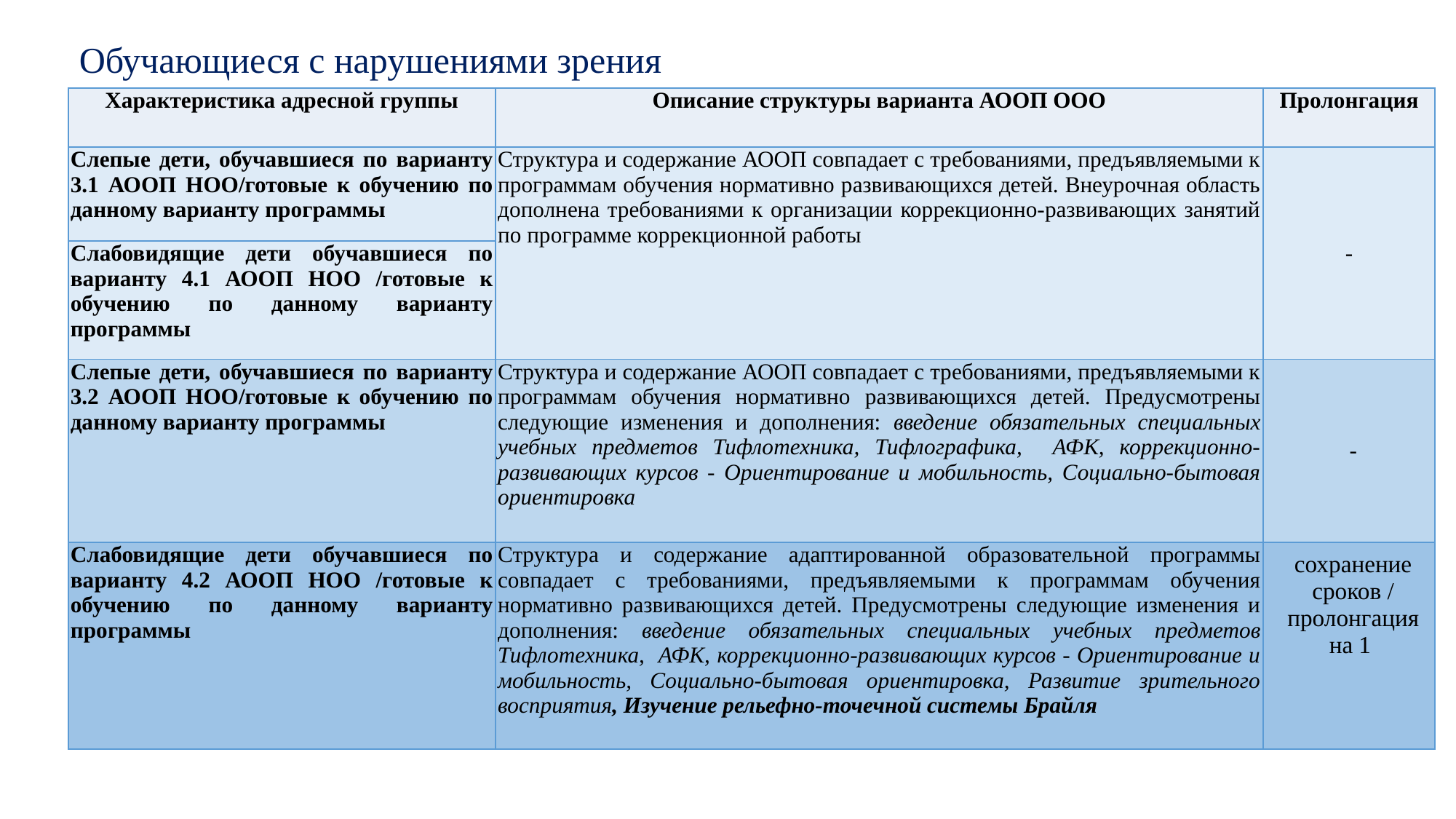

Обучающиеся с нарушениями зрения
| Характеристика адресной группы | Описание структуры варианта АООП ООО | Пролонгация |
| --- | --- | --- |
| Слепые дети, обучавшиеся по варианту 3.1 АООП НОО/готовые к обучению по данному варианту программы | Структура и содержание АООП совпадает с требованиями, предъявляемыми к программам обучения нормативно развивающихся детей. Внеурочная область дополнена требованиями к организации коррекционно-развивающих занятий по программе коррекционной работы | - |
| Слабовидящие дети обучавшиеся по варианту 4.1 АООП НОО /готовые к обучению по данному варианту программы |  |  |
| Слепые дети, обучавшиеся по варианту 3.2 АООП НОО/готовые к обучению по данному варианту программы | Структура и содержание АООП совпадает с требованиями, предъявляемыми к программам обучения нормативно развивающихся детей. Предусмотрены следующие изменения и дополнения: введение обязательных специальных учебных предметов Тифлотехника, Тифлографика, АФК, коррекционно-развивающих курсов - Ориентирование и мобильность, Социально-бытовая ориентировка | - |
| Слабовидящие дети обучавшиеся по варианту 4.2 АООП НОО /готовые к обучению по данному варианту программы | Структура и содержание адаптированной образовательной программы совпадает с требованиями, предъявляемыми к программам обучения нормативно развивающихся детей. Предусмотрены следующие изменения и дополнения: введение обязательных специальных учебных предметов Тифлотехника, АФК, коррекционно-развивающих курсов - Ориентирование и мобильность, Социально-бытовая ориентировка, Развитие зрительного восприятия, Изучение рельефно-точечной системы Брайля | сохранение сроков / пролонгация на 1 |